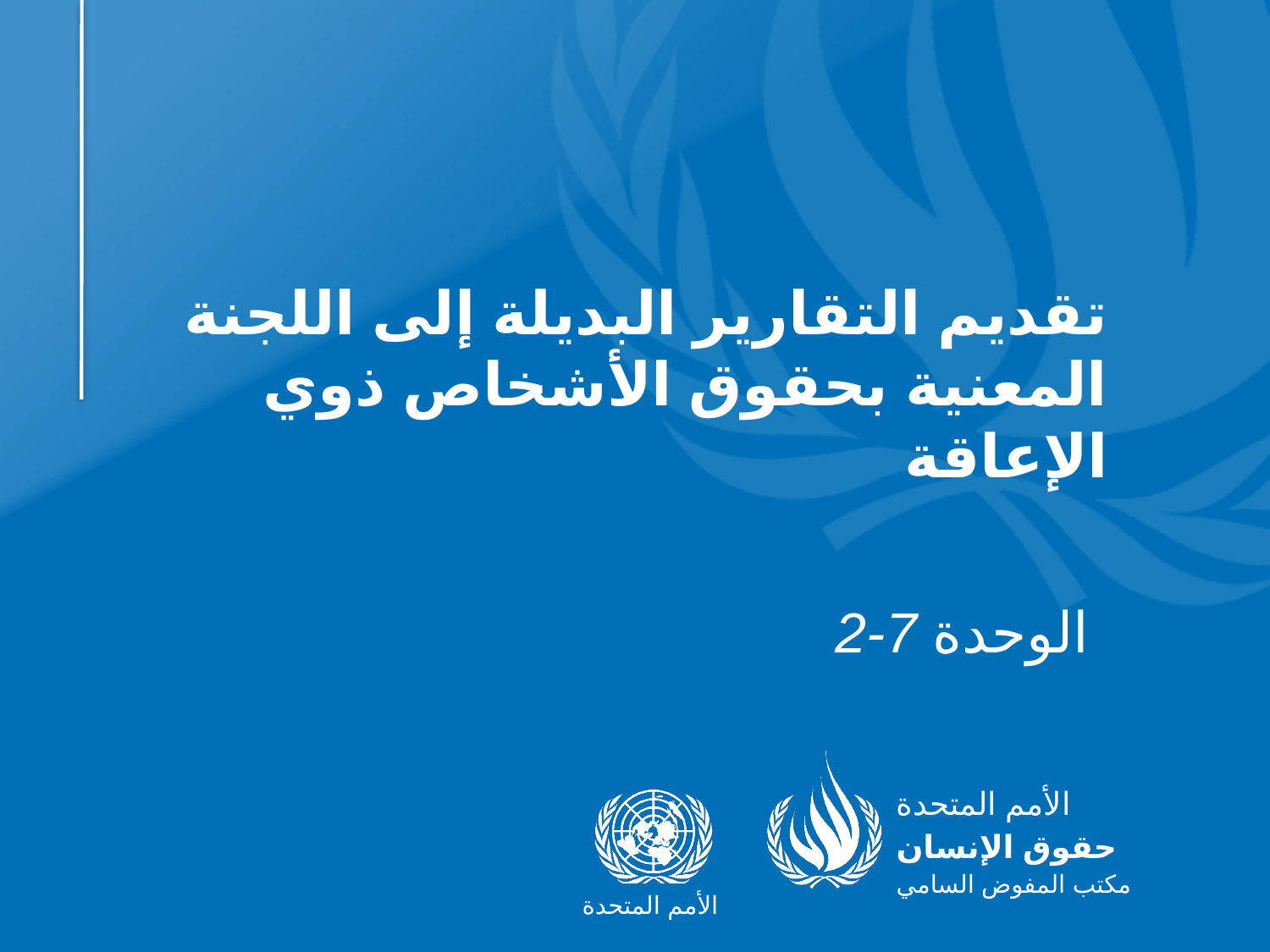

# تقديم التقارير البديلة إلى اللجنة المعنية بحقوق الأشخاص ذوي الإعاقة
الوحدة 7-2
الأمم المتحدة
حقوق الإنسان
مكتب المفوض السامي
الأمم المتحدة